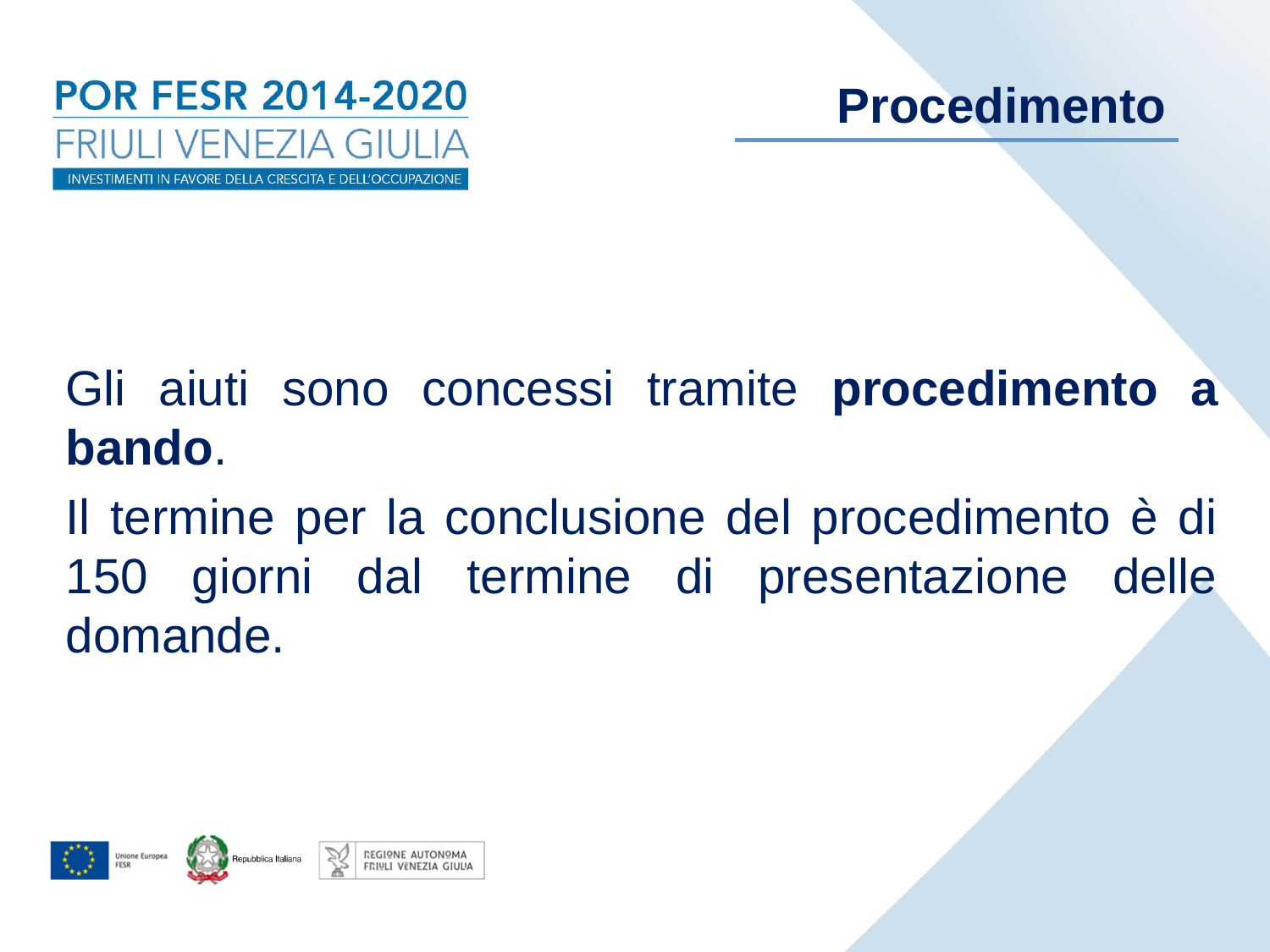

Procedimento
Gli aiuti sono concessi tramite procedimento a bando.
Il termine per la conclusione del procedimento è di 150 giorni dal termine di presentazione delle domande.